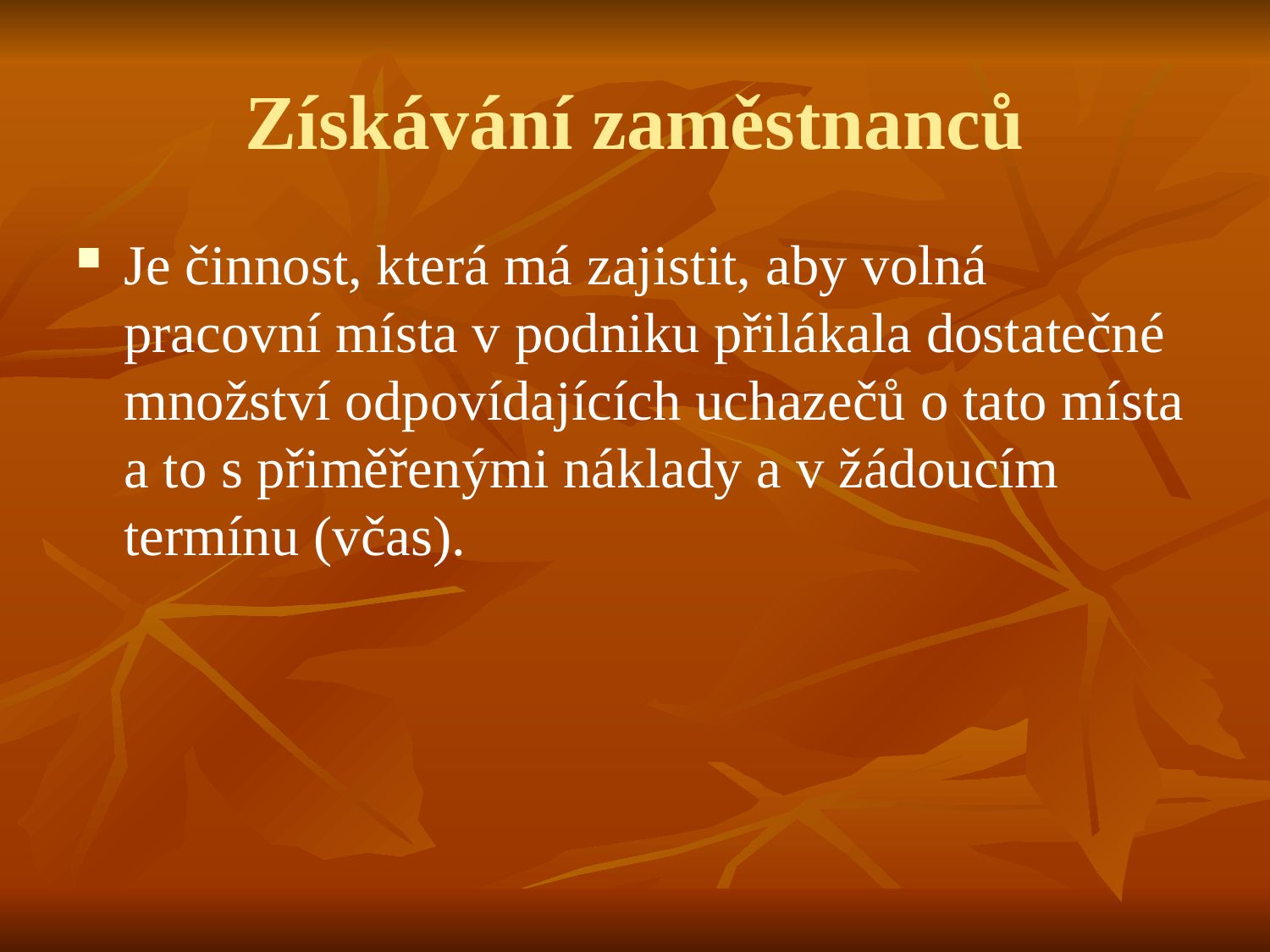

# Získávání zaměstnanců
Je činnost, která má zajistit, aby volná pracovní místa v podniku přilákala dostatečné množství odpovídajících uchazečů o tato místa a to s přiměřenými náklady a v žádoucím termínu (včas).